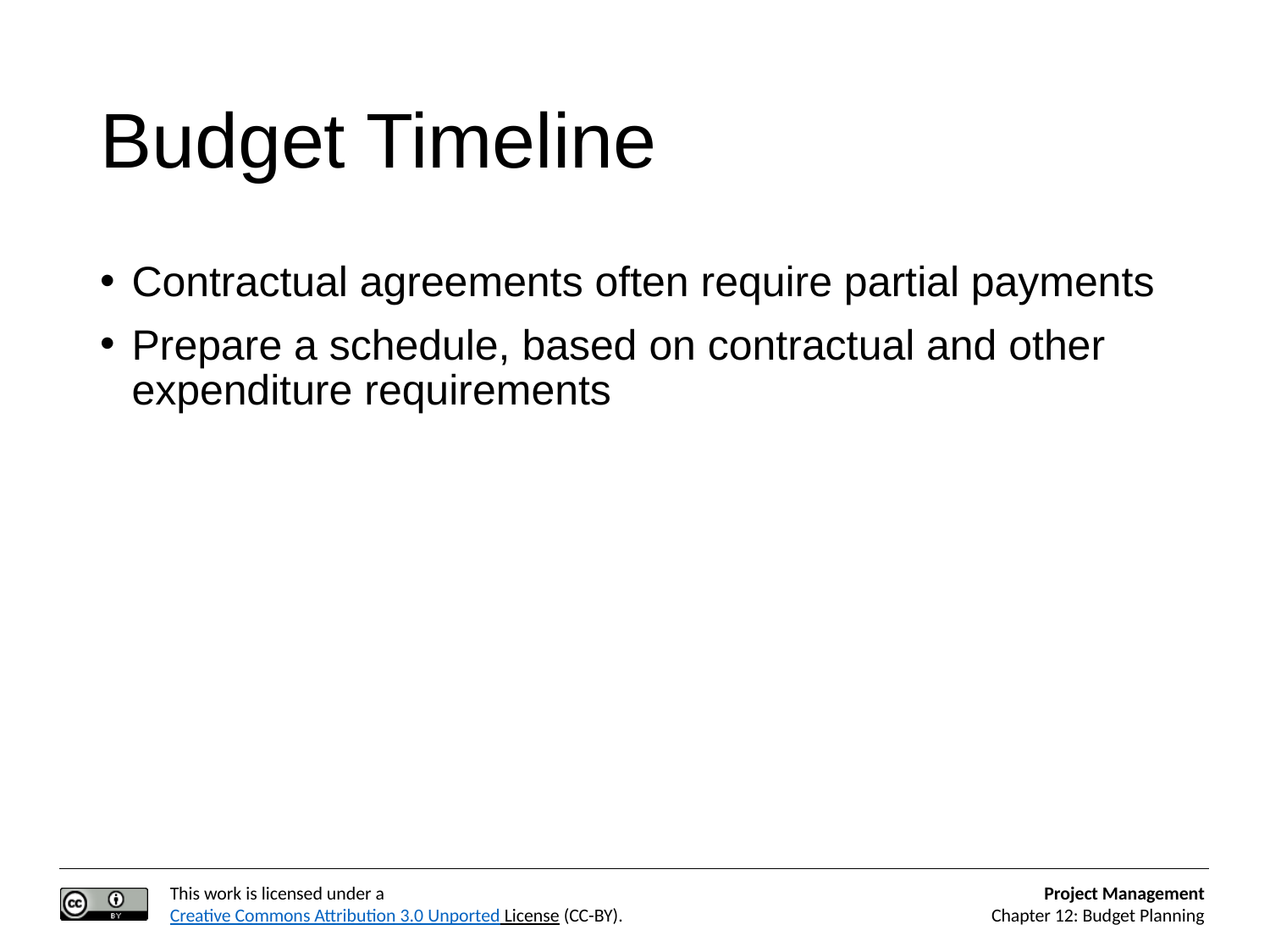

# Budget Timeline
Contractual agreements often require partial payments
Prepare a schedule, based on contractual and other expenditure requirements